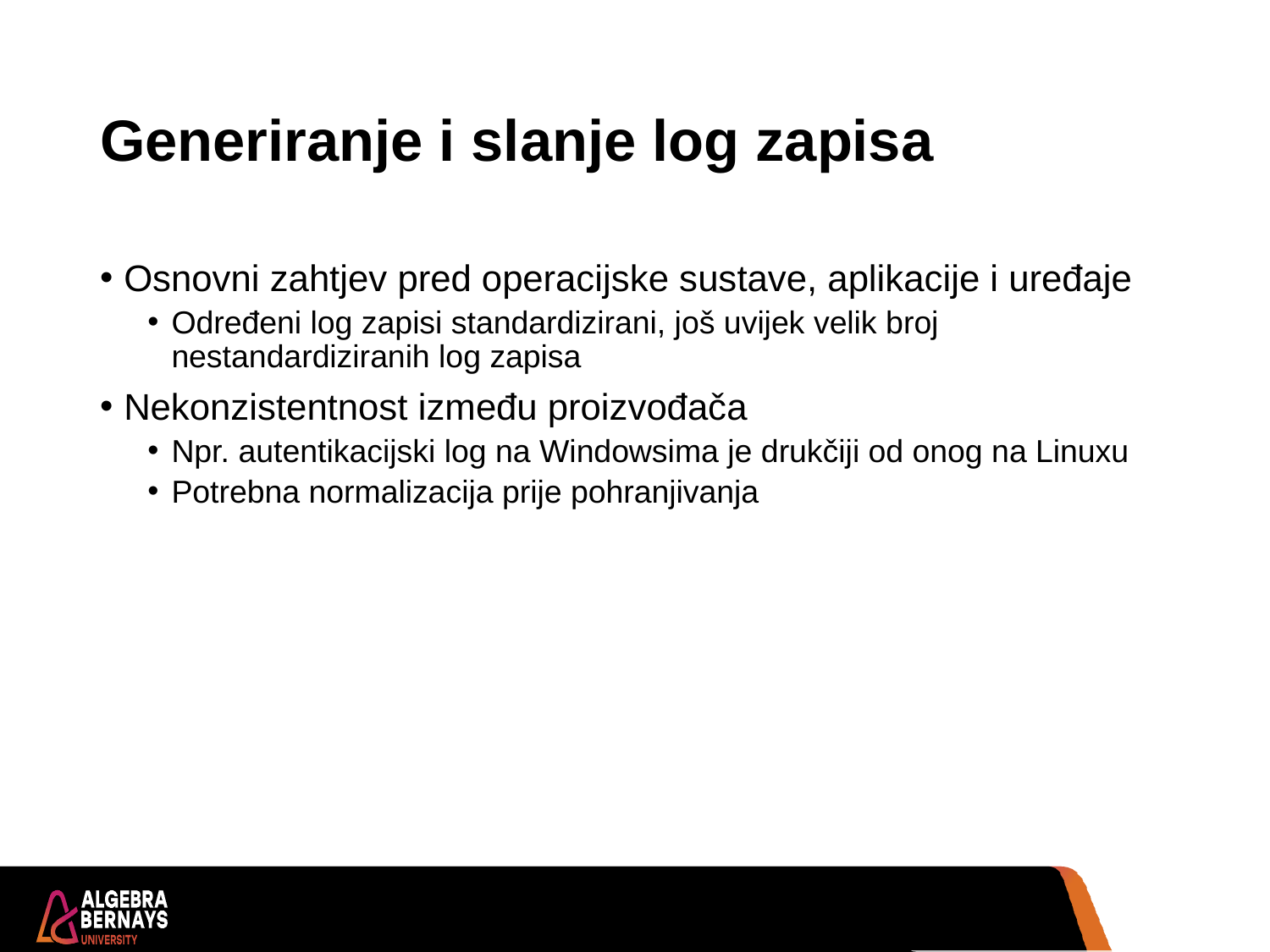

# Generiranje i slanje log zapisa
Osnovni zahtjev pred operacijske sustave, aplikacije i uređaje
Određeni log zapisi standardizirani, još uvijek velik broj nestandardiziranih log zapisa
Nekonzistentnost između proizvođača
Npr. autentikacijski log na Windowsima je drukčiji od onog na Linuxu
Potrebna normalizacija prije pohranjivanja